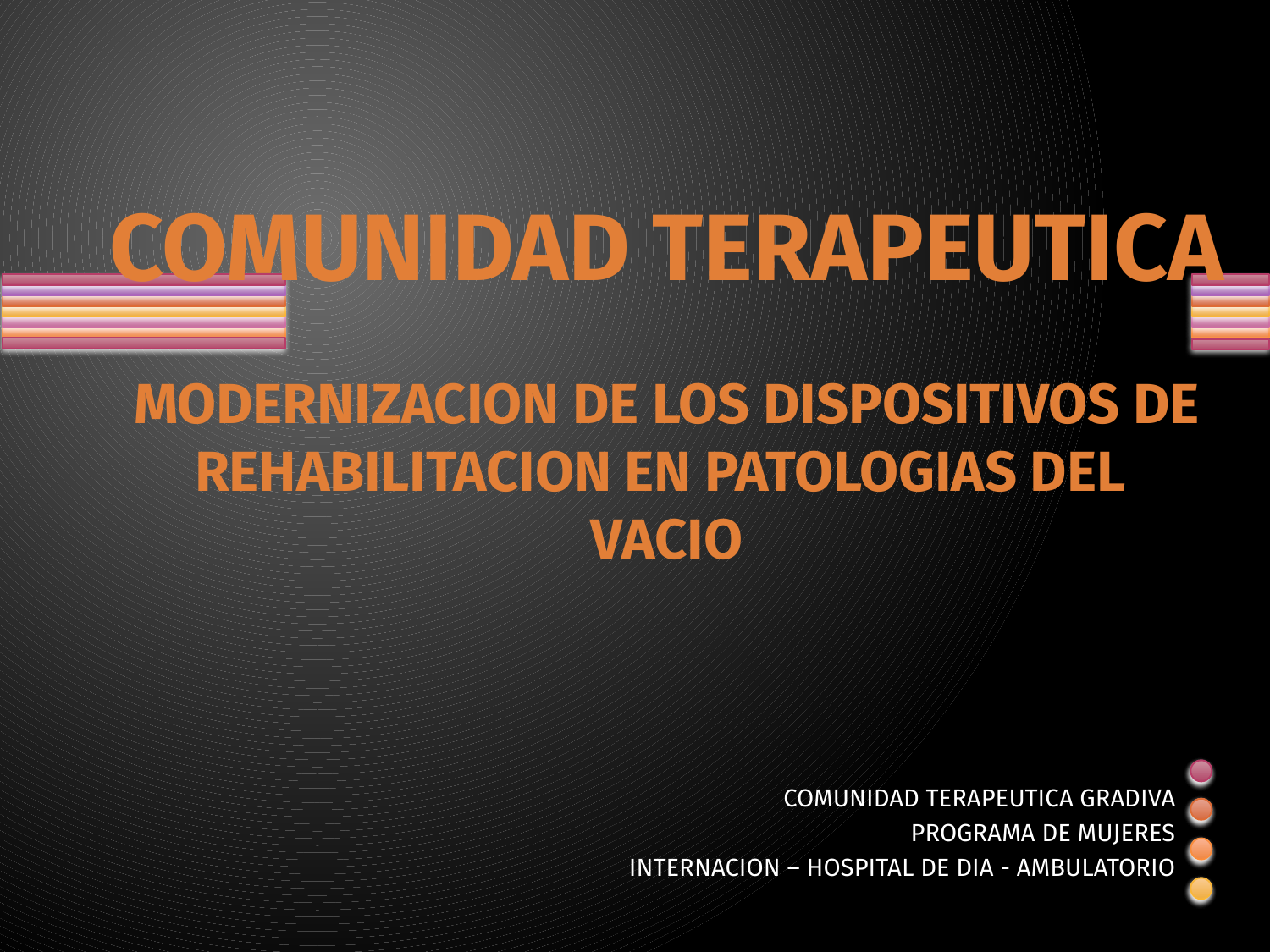

# COMUNIDAD TERAPEUTICA MODERNIZACION DE LOS DISPOSITIVOS DE REHABILITACION EN PATOLOGIAS DEL VACIO

COMUNIDAD TERAPEUTICA GRADIVA
PROGRAMA DE MUJERES
INTERNACION – HOSPITAL DE DIA - AMBULATORIO